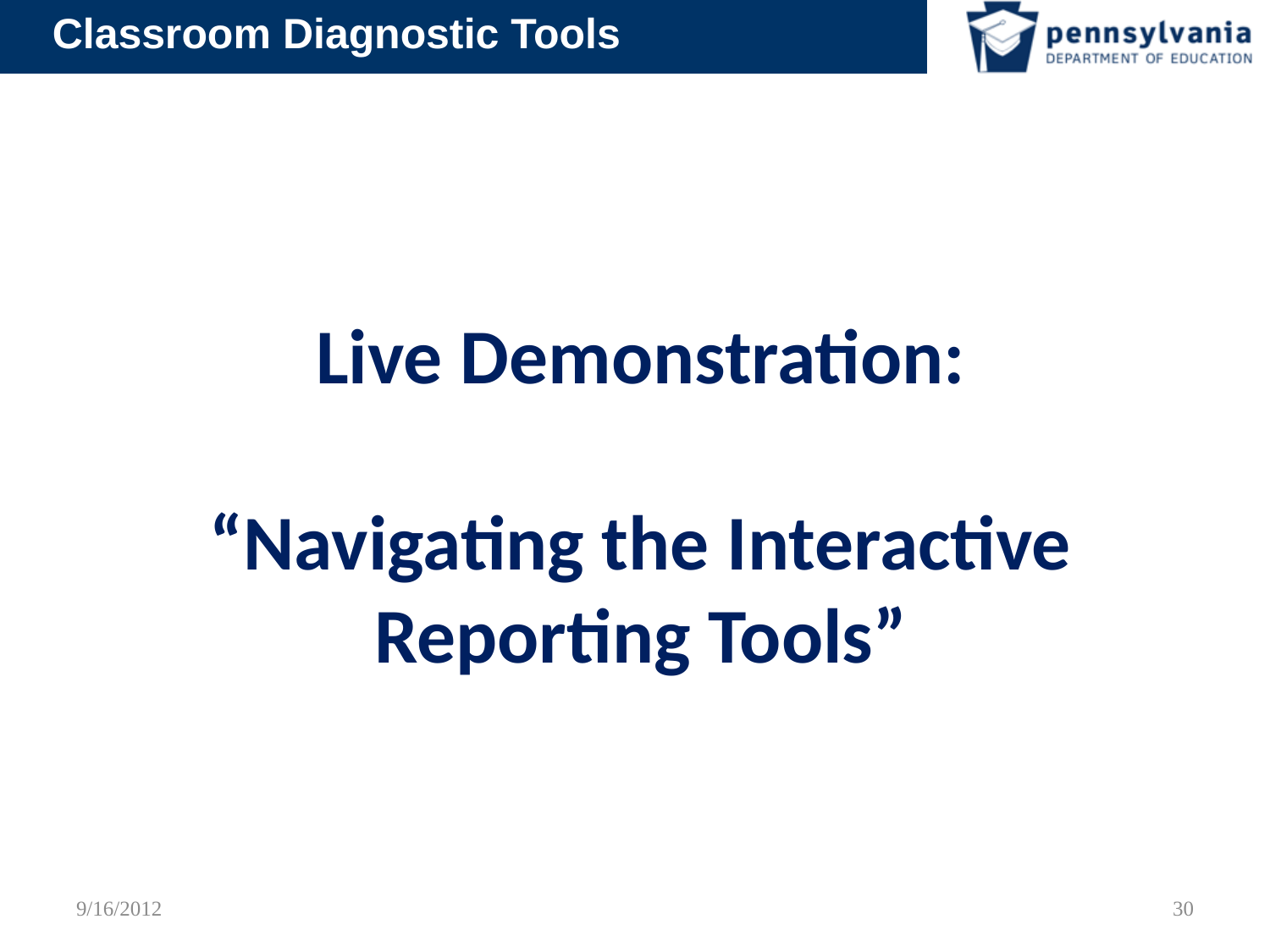

# Live Demonstration: “Navigating the Interactive Reporting Tools”
9/16/2012
30